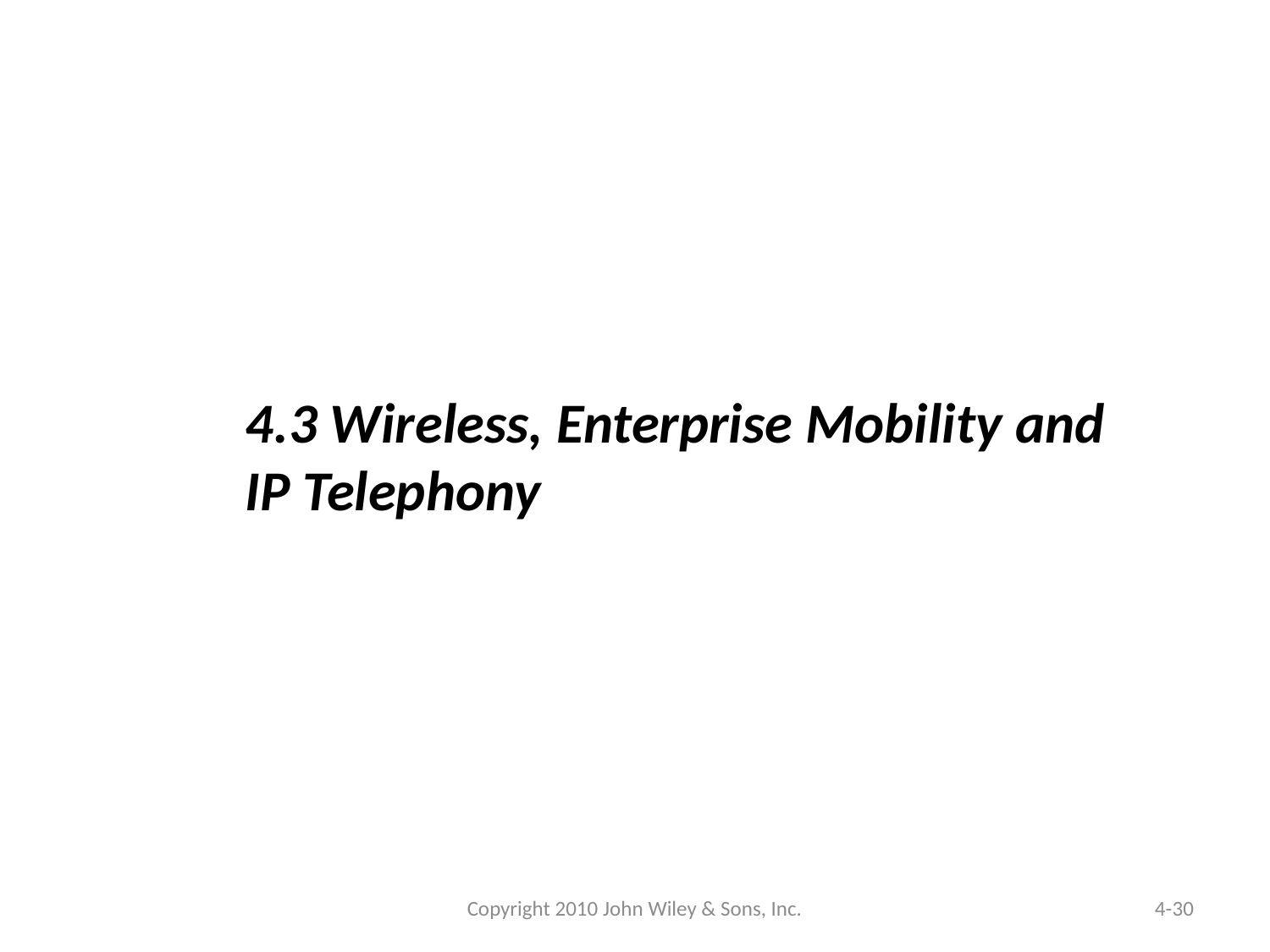

4.3 Wireless, Enterprise Mobility and IP Telephony
Copyright 2010 John Wiley & Sons, Inc.
4-30